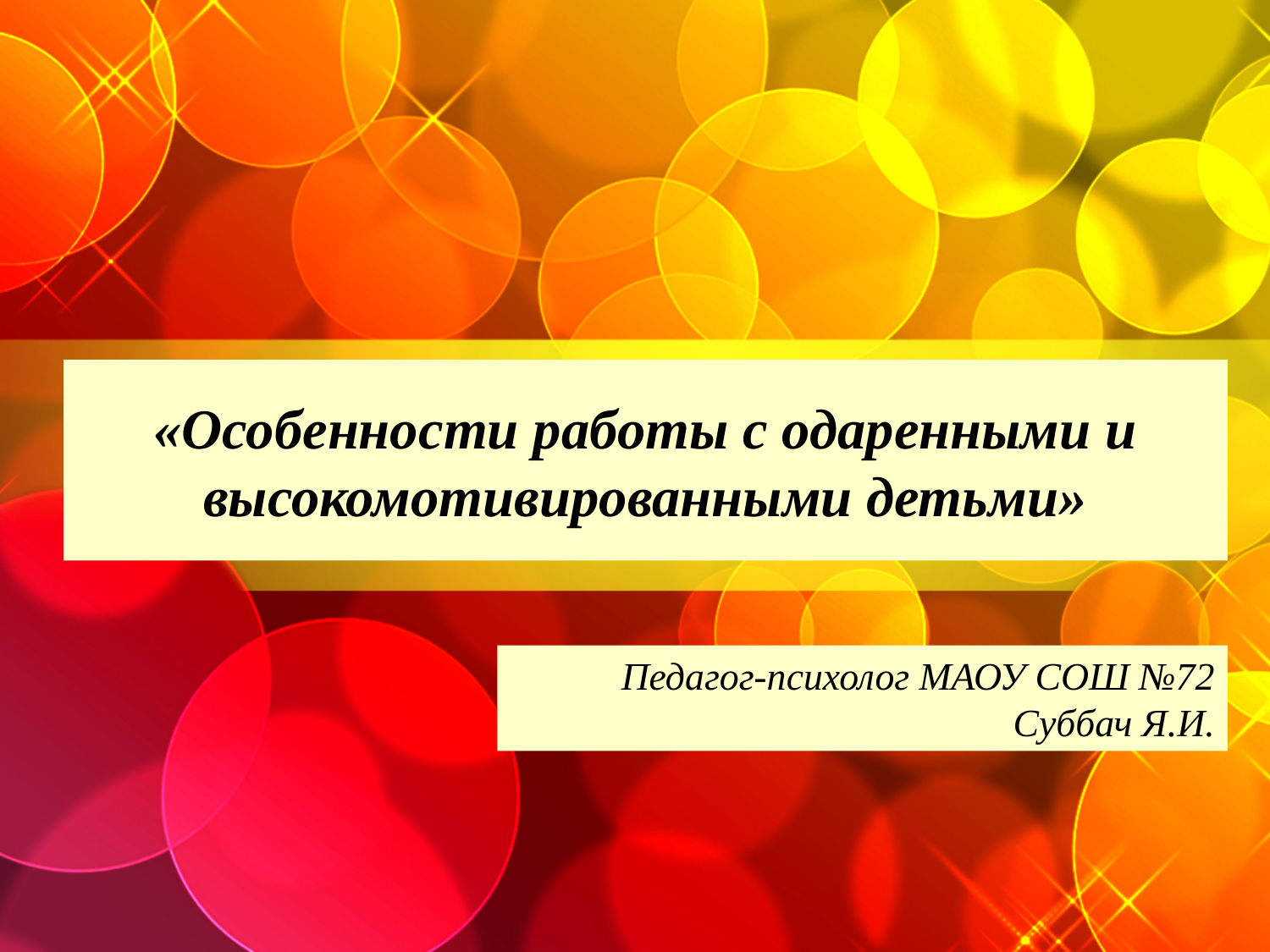

# «Особенности работы с одаренными и высокомотивированными детьми»
Педагог-психолог МАОУ СОШ №72 Суббач Я.И.